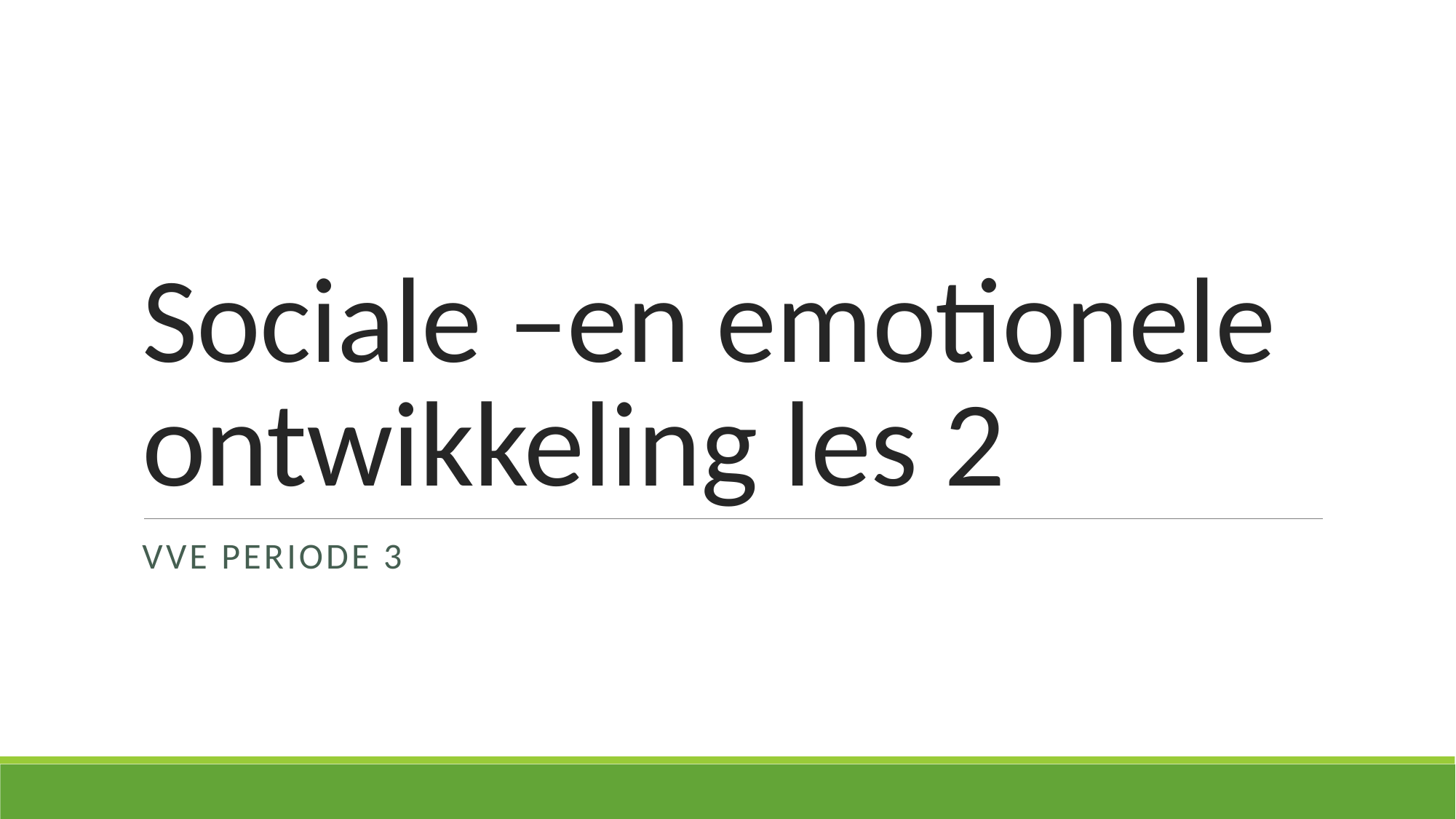

# Sociale –en emotionele ontwikkeling les 2
Vve periode 3